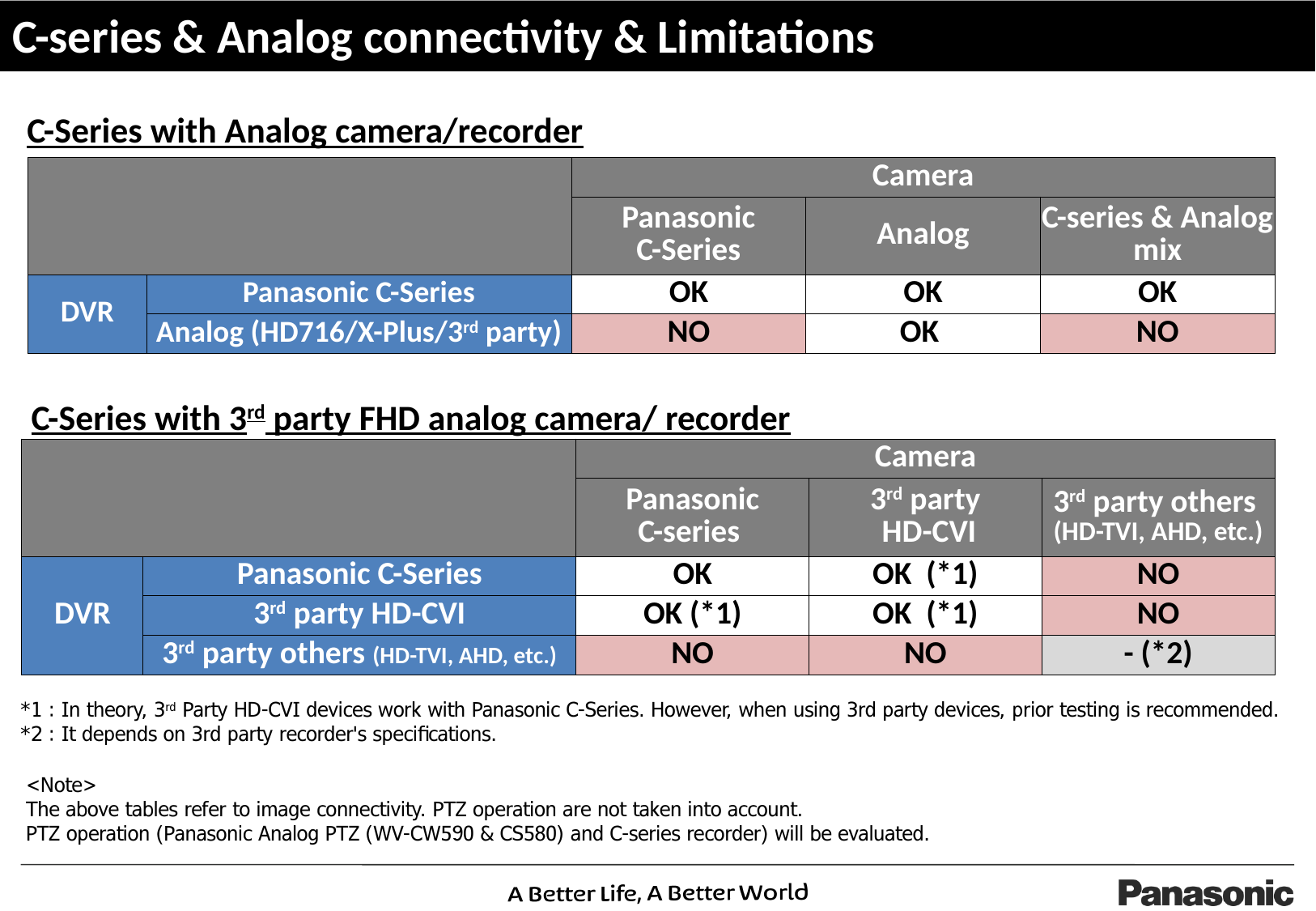

C-series & Analog connectivity & Limitations
C-Series with Analog camera/recorder
|  |  | Camera |  |  |
| --- | --- | --- | --- | --- |
|  |  | Panasonic C-Series | Analog | C-series & Analog mix |
| DVR | Panasonic C-Series | OK | OK | OK |
|  | Analog (HD716/X-Plus/3rd party) | NO | OK | NO |
C-Series with 3rd party FHD analog camera/ recorder
|  |  | Camera |  |  |
| --- | --- | --- | --- | --- |
|  |  | Panasonic C-series | 3rd party HD-CVI | 3rd party others (HD-TVI, AHD, etc.) |
| DVR | Panasonic C-Series | OK | OK (\*1) | NO |
|  | 3rd party HD-CVI | OK (\*1) | OK (\*1) | NO |
|  | 3rd party others (HD-TVI, AHD, etc.) | NO | NO | - (\*2) |
*1 : In theory, 3rd Party HD-CVI devices work with Panasonic C-Series. However, when using 3rd party devices, prior testing is recommended.
*2 : It depends on 3rd party recorder's specifications.
<Note>
The above tables refer to image connectivity. PTZ operation are not taken into account.
PTZ operation (Panasonic Analog PTZ (WV-CW590 & CS580) and C-series recorder) will be evaluated.